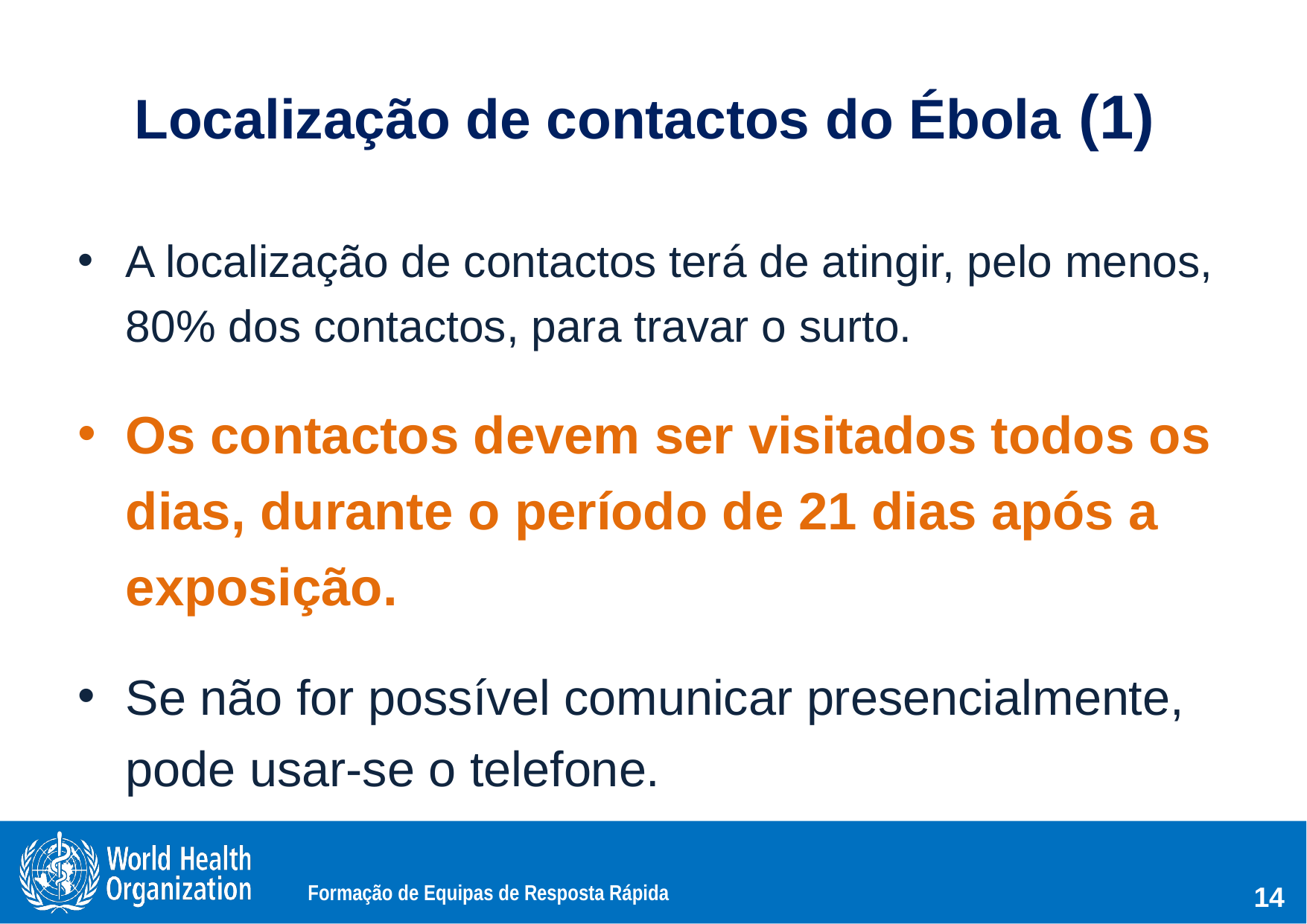

# Localização de contactos do Ébola (1)
A localização de contactos terá de atingir, pelo menos, 80% dos contactos, para travar o surto.
Os contactos devem ser visitados todos os dias, durante o período de 21 dias após a exposição.
Se não for possível comunicar presencialmente, pode usar-se o telefone.